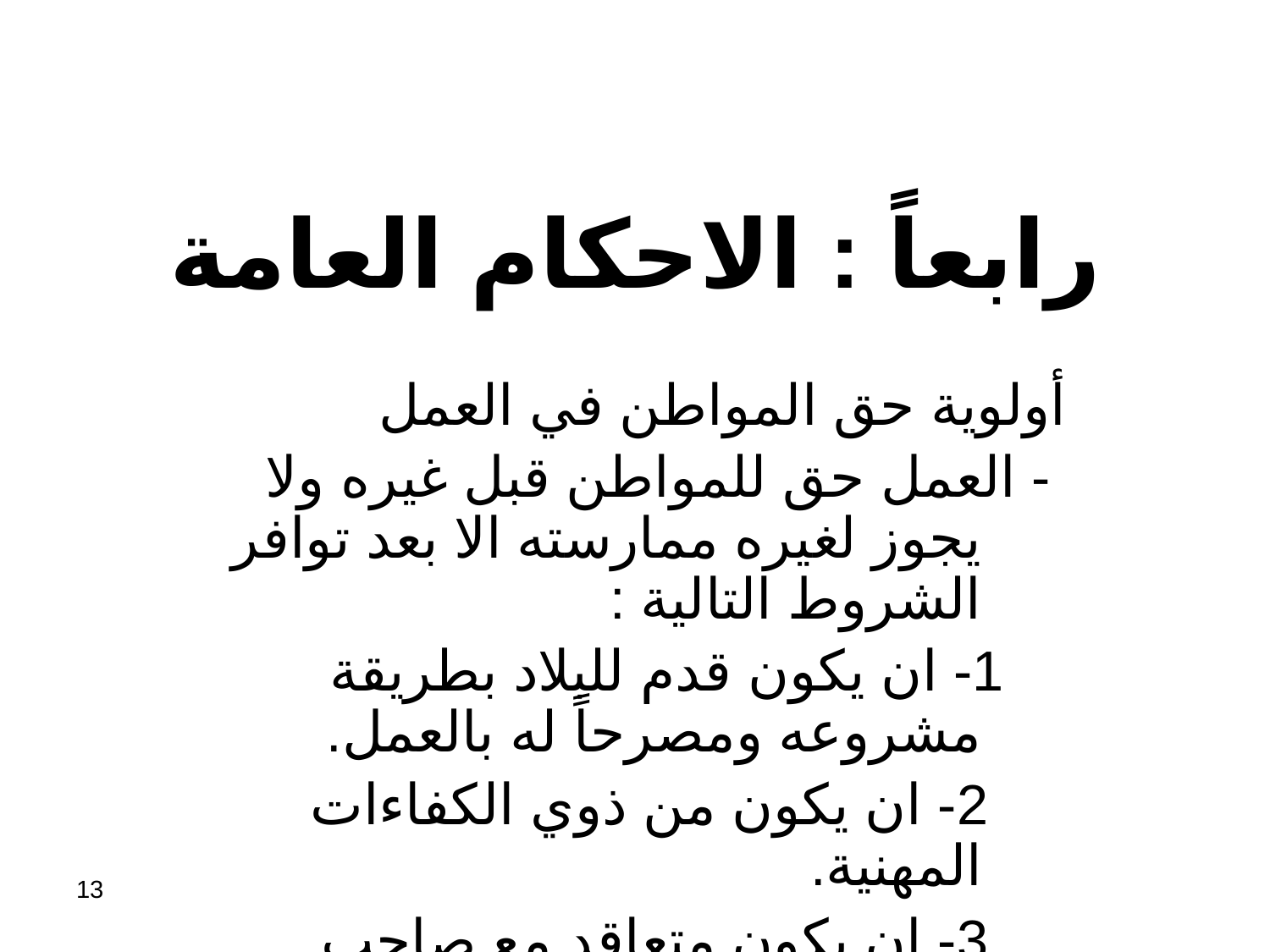

# رابعاً : الاحكام العامة
أولوية حق المواطن في العمل
 - العمل حق للمواطن قبل غيره ولا يجوز لغيره ممارسته الا بعد توافر الشروط التالية :
    1- ان يكون قدم للبلاد بطريقة مشروعه ومصرحاً له بالعمل.
     2- ان يكون من ذوي الكفاءات المهنية.
     3- ان يكون متعاقد مع صاحب عمل .

13